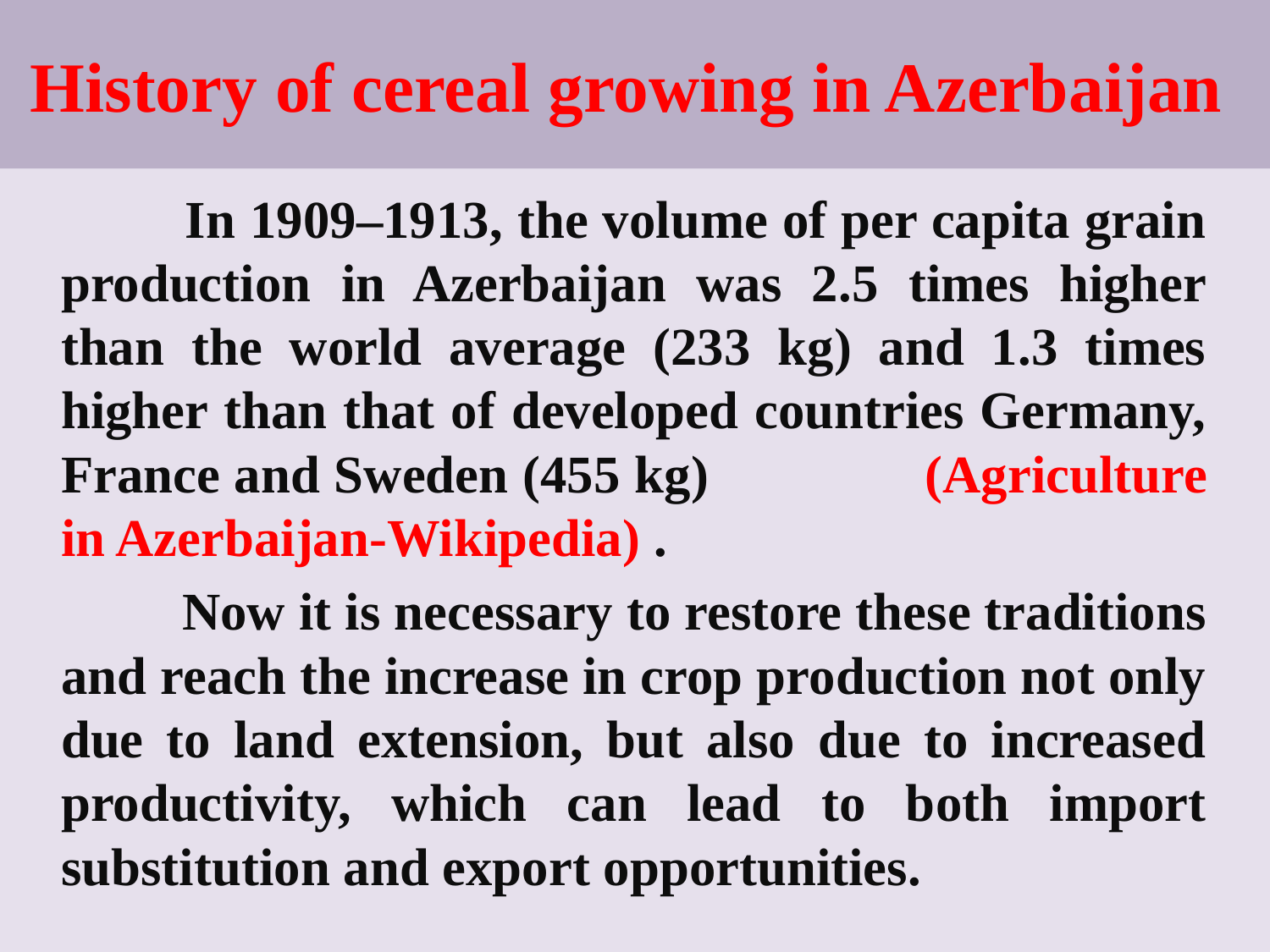

# History of cereal growing in Azerbaijan
    	In 1909–1913, the volume of per capita grain production in Azerbaijan was 2.5 times higher than the world average (233 kg) and 1.3 times higher than that of developed countries Germany, France and Sweden (455 kg)               (Agriculture in Azerbaijan-Wikipedia) .
    	Now it is necessary to restore these traditions and reach the increase in crop production not only due to land extension, but also due to increased productivity, which can lead to both import substitution and export opportunities.